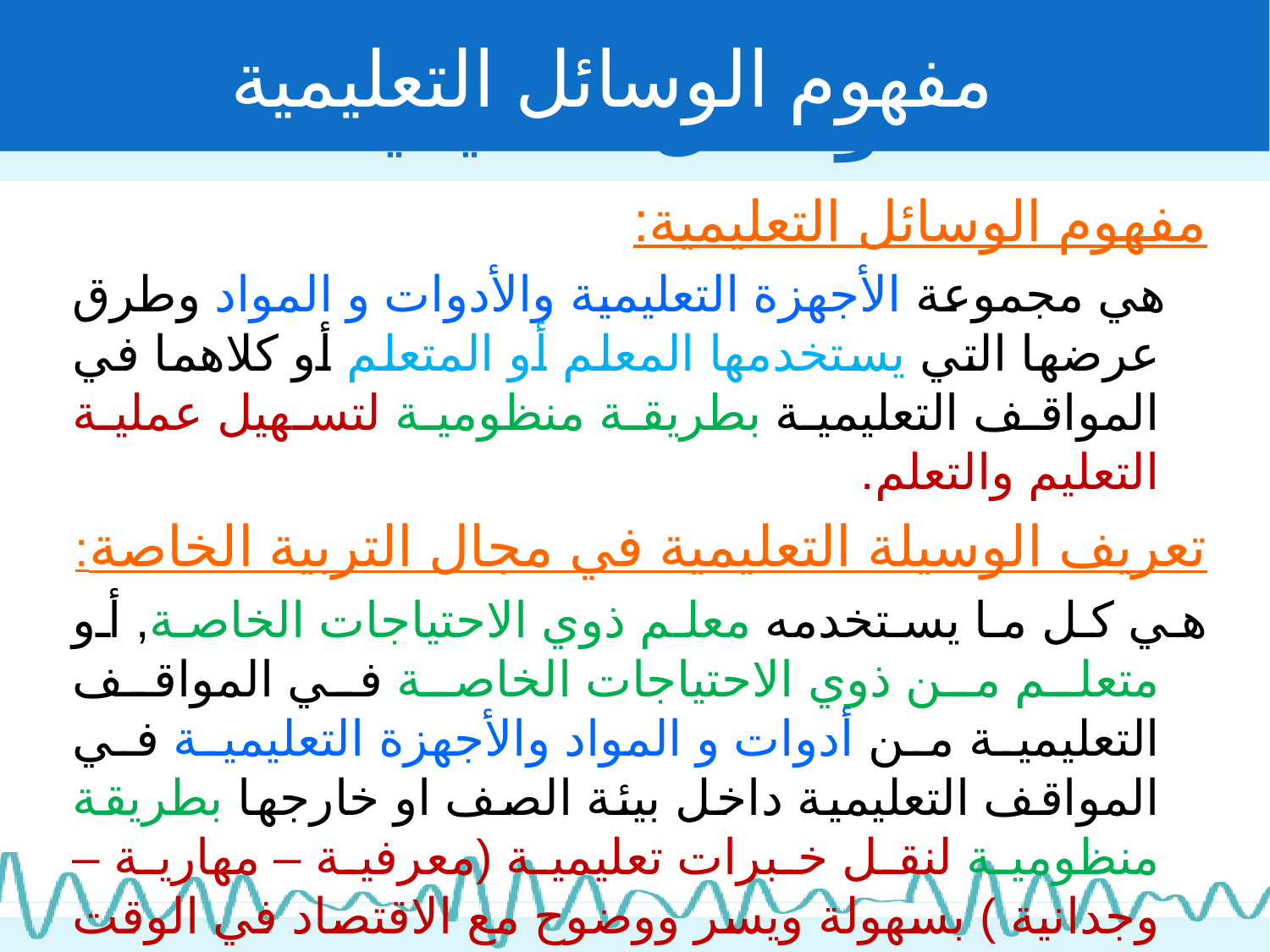

مفهوم الوسائل التعليمية
# الوسائل التعليمية
مفهوم الوسائل التعليمية:
   هي مجموعة الأجهزة التعليمية والأدوات و المواد وطرق عرضها التي يستخدمها المعلم أو المتعلم أو كلاهما في المواقف التعليمية بطريقة منظومية لتسهيل عملية التعليم والتعلم.
تعريف الوسيلة التعليمية في مجال التربية الخاصة:
هي كل ما يستخدمه معلم ذوي الاحتياجات الخاصة, أو متعلم من ذوي الاحتياجات الخاصة في المواقف التعليمية من أدوات و المواد والأجهزة التعليمية في المواقف التعليمية داخل بيئة الصف او خارجها بطريقة منظومية لنقل خبرات تعليمية (معرفية – مهارية – وجدانية ) بسهولة ويسر ووضوح مع الاقتصاد في الوقت والجهد والتكلفة.